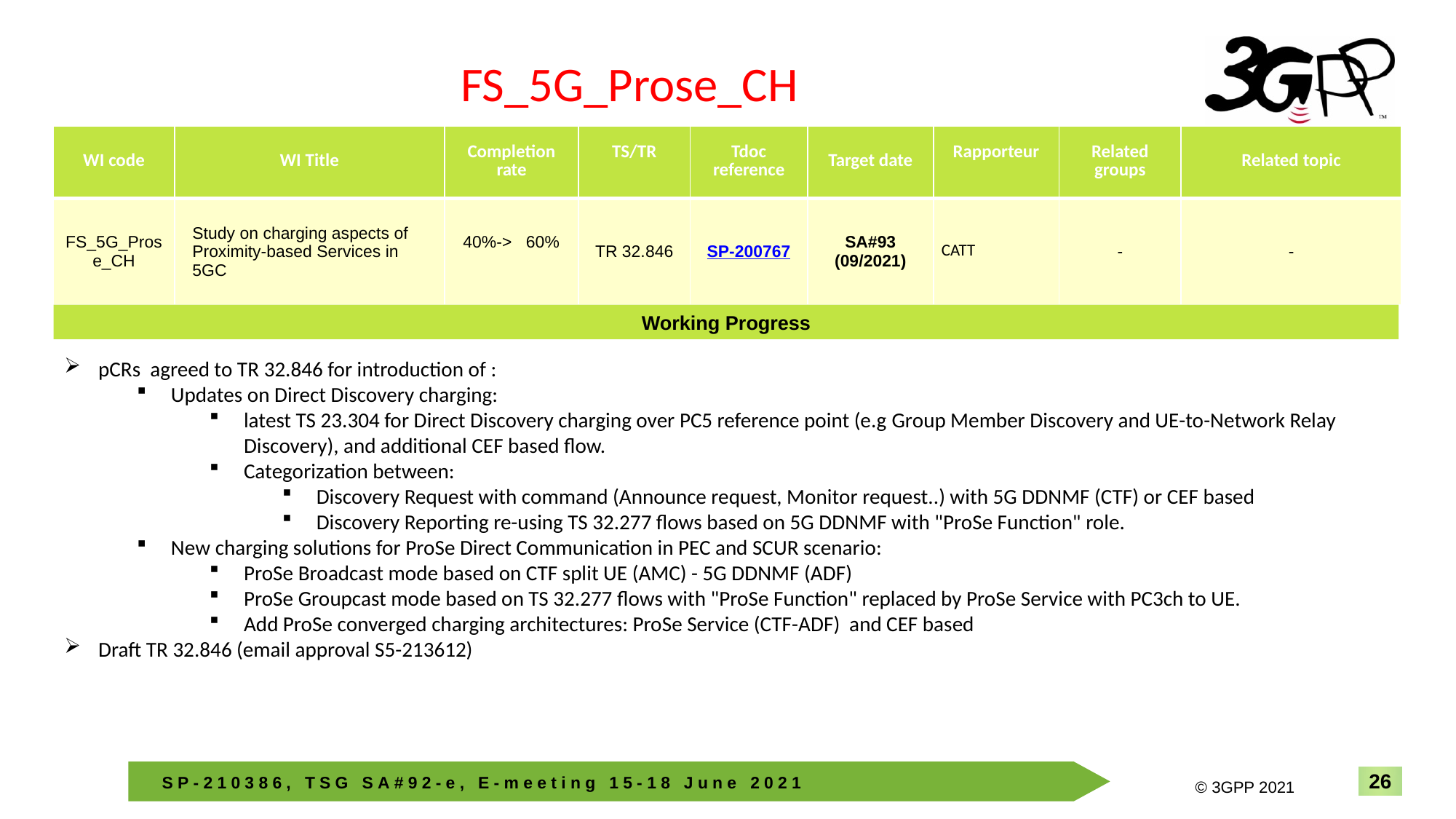

FS_5G_Prose_CH
| WI code | WI Title | Completion rate | TS/TR | Tdoc reference | Target date | Rapporteur | Related groups | Related topic |
| --- | --- | --- | --- | --- | --- | --- | --- | --- |
| FS\_5G\_Prose\_CH | Study on charging aspects of Proximity-based Services in 5GC | 40%-> 60% | TR 32.846 | SP-200767 | SA#93 (09/2021) | CATT | - | - |
Working Progress
pCRs  agreed to TR 32.846 for introduction of :
Updates on Direct Discovery charging:
latest TS 23.304 for Direct Discovery charging over PC5 reference point (e.g Group Member Discovery and UE-to-Network Relay Discovery), and additional CEF based flow.
Categorization between:
Discovery Request with command (Announce request, Monitor request..) with 5G DDNMF (CTF) or CEF based
Discovery Reporting re-using TS 32.277 flows based on 5G DDNMF with "ProSe Function" role.
New charging solutions for ProSe Direct Communication in PEC and SCUR scenario:
ProSe Broadcast mode based on CTF split UE (AMC) - 5G DDNMF (ADF)
ProSe Groupcast mode based on TS 32.277 flows with "ProSe Function" replaced by ProSe Service with PC3ch to UE.
Add ProSe converged charging architectures: ProSe Service (CTF-ADF)  and CEF based
Draft TR 32.846 (email approval S5-213612)